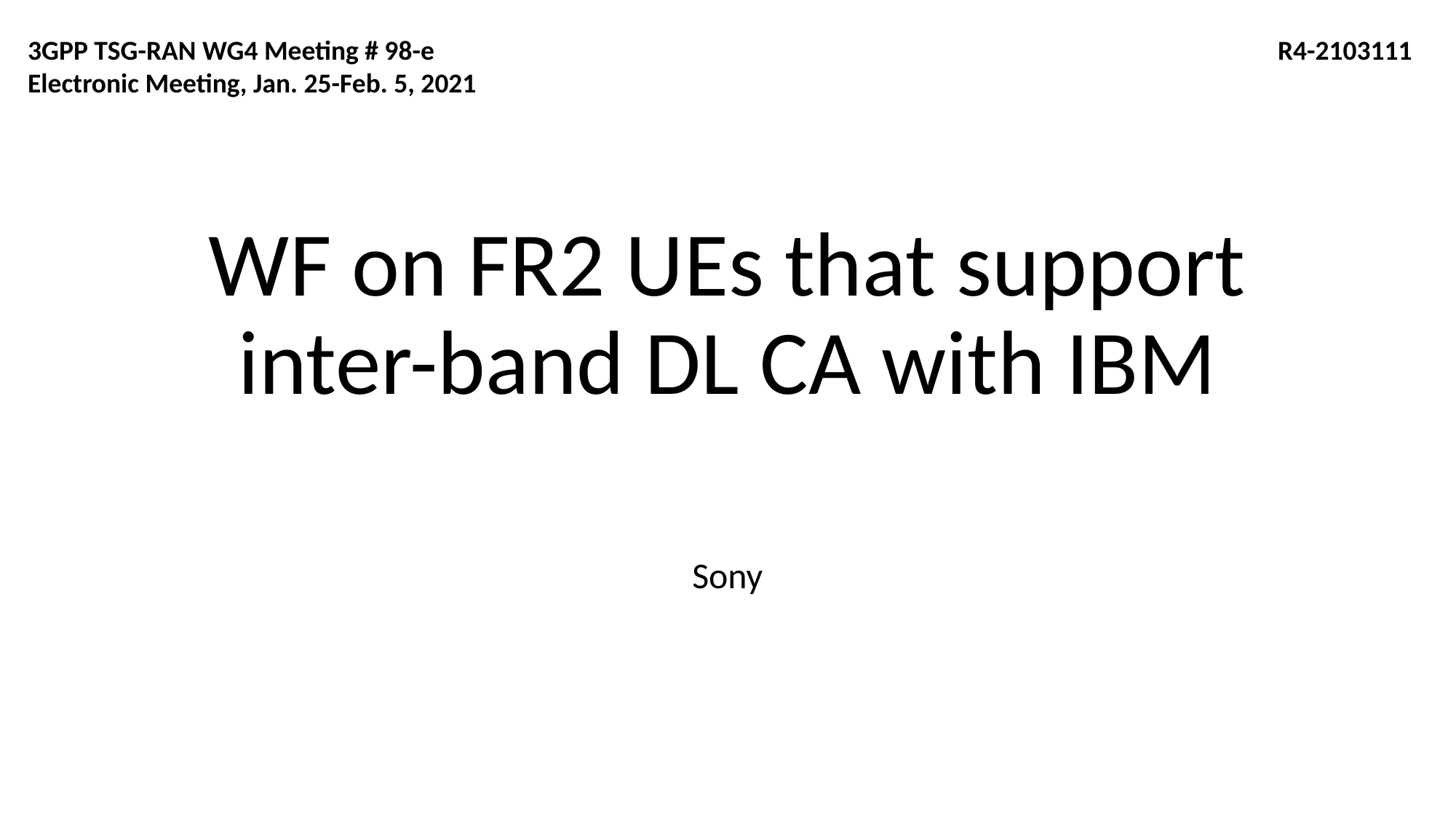

3GPP TSG-RAN WG4 Meeting # 98-e 								        R4-2103111
Electronic Meeting, Jan. 25-Feb. 5, 2021
# WF on FR2 UEs that support inter-band DL CA with IBM
Sony